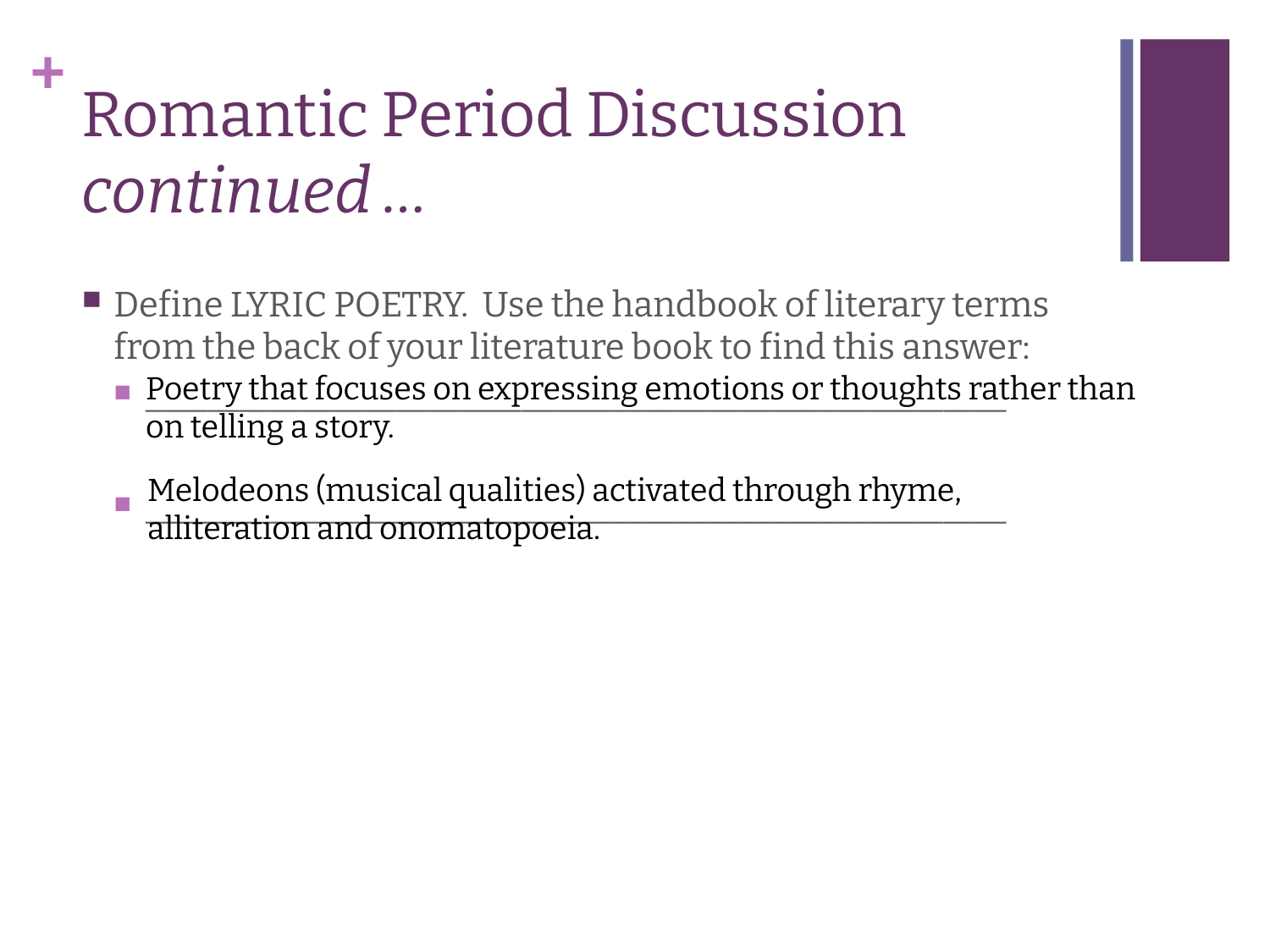

# Romantic Period Discussion continued …
Define LYRIC POETRY.  Use the handbook of literary terms from the back of your literature book to find this answer:
_______________________________________________________

_______________________________________________________
Poetry that focuses on expressing emotions or thoughts rather than on telling a story.
Melodeons (musical qualities) activated through rhyme, alliteration and onomatopoeia.